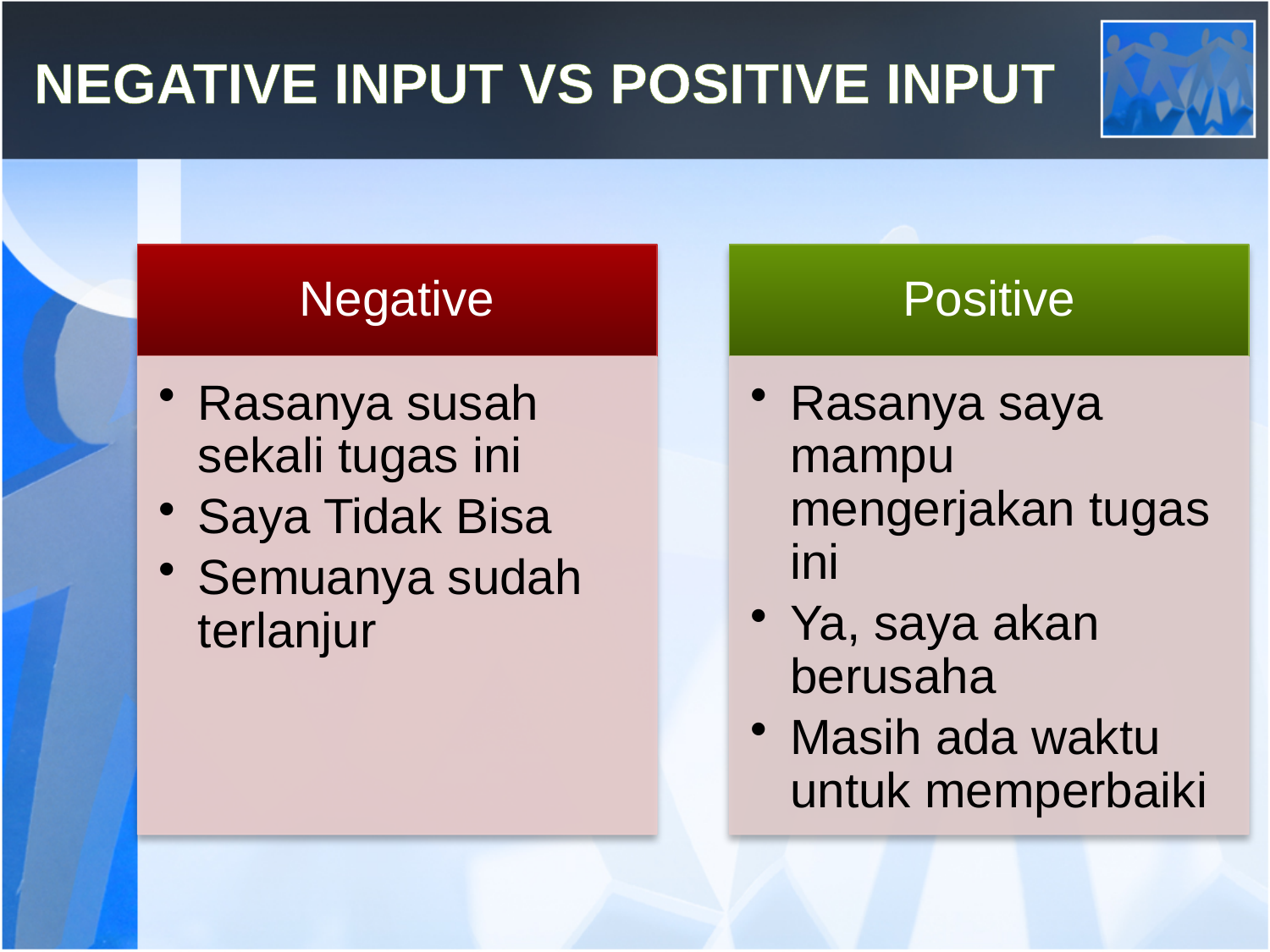

# Negative input vs positive input
Negative
Rasanya susah sekali tugas ini
Saya Tidak Bisa
Semuanya sudah terlanjur
Positive
Rasanya saya mampu mengerjakan tugas ini
Ya, saya akan berusaha
Masih ada waktu untuk memperbaiki